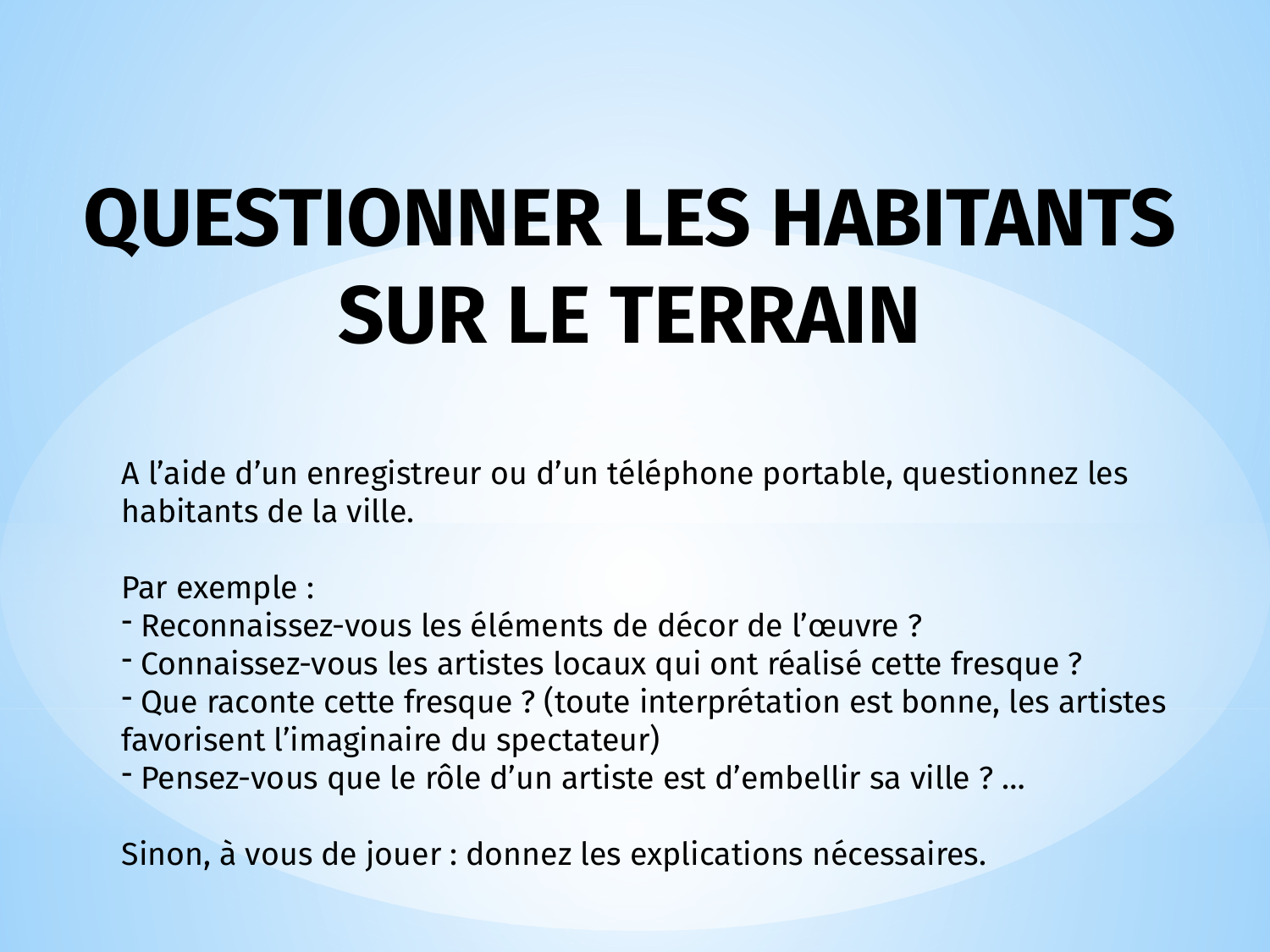

# QUESTIONNER LES HABITANTS SUR LE TERRAIN
A l’aide d’un enregistreur ou d’un téléphone portable, questionnez les habitants de la ville.

Par exemple :
 Reconnaissez-vous les éléments de décor de l’œuvre ?
 Connaissez-vous les artistes locaux qui ont réalisé cette fresque ?
 Que raconte cette fresque ? (toute interprétation est bonne, les artistes favorisent l’imaginaire du spectateur)
 Pensez-vous que le rôle d’un artiste est d’embellir sa ville ? …

Sinon, à vous de jouer : donnez les explications nécessaires.